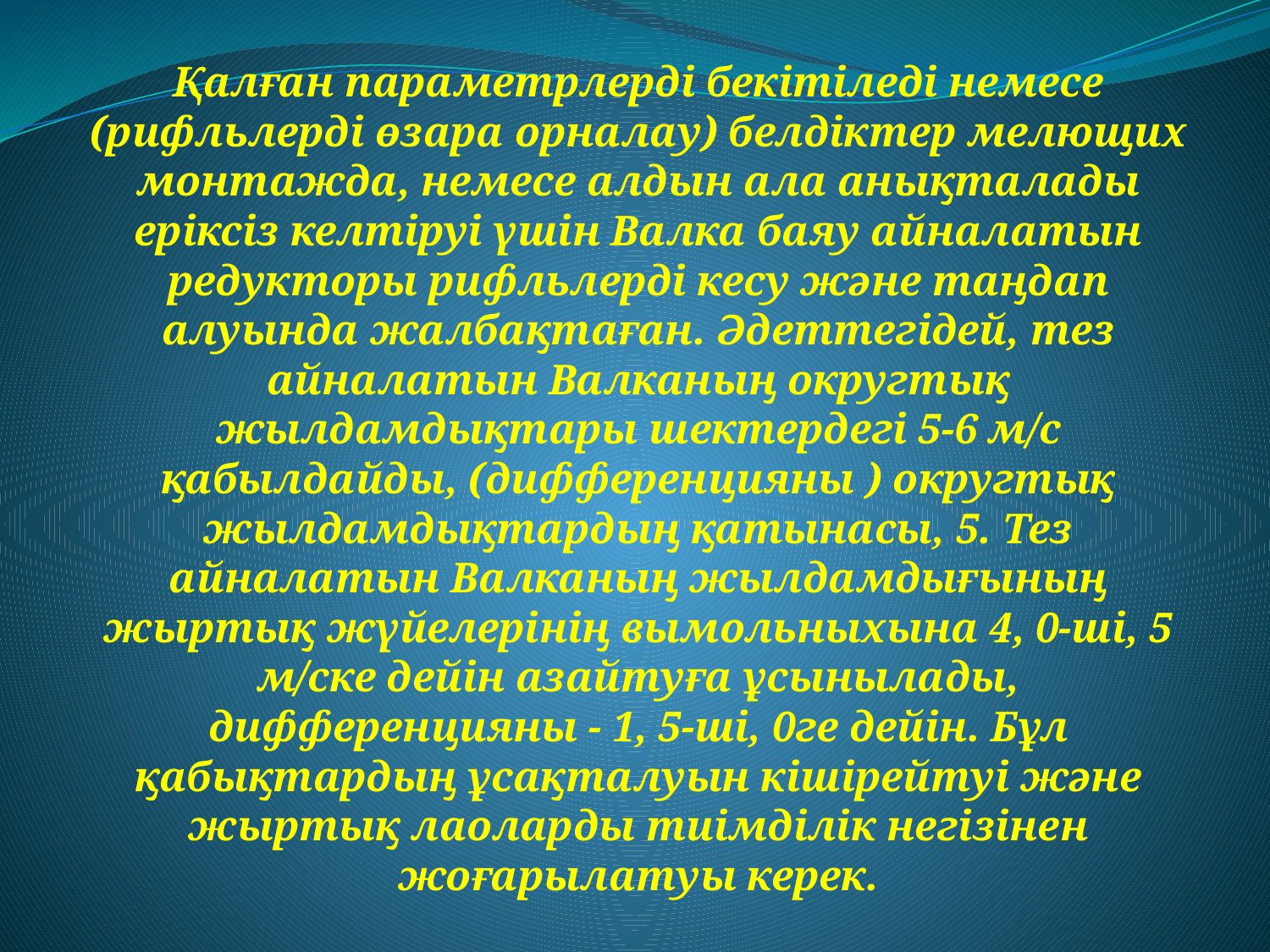

Қалған параметрлердi бекiтiледi немесе (рифльлердi өзара орналау) белдiктер мелющих монтажда, немесе алдын ала анықталады ерiксiз келтiруi үшiн Валка баяу айналатын редукторы рифльлердi кесу және таңдап алуында жалбақтаған. Әдеттегiдей, тез айналатын Валканың округтық жылдамдықтары шектердегi 5-6 м/с қабылдайды, (дифференцияны ) округтық жылдамдықтардың қатынасы, 5. Тез айналатын Валканың жылдамдығының жыртық жүйелерiнiң вымольныхына 4, 0-шi, 5 м/ске дейiн азайтуға ұсынылады, дифференцияны - 1, 5-шi, 0ге дейiн. Бұл қабықтардың ұсақталуын кiшiрейтуi және жыртық лаоларды тиiмдiлiк негiзiнен жоғарылатуы керек.